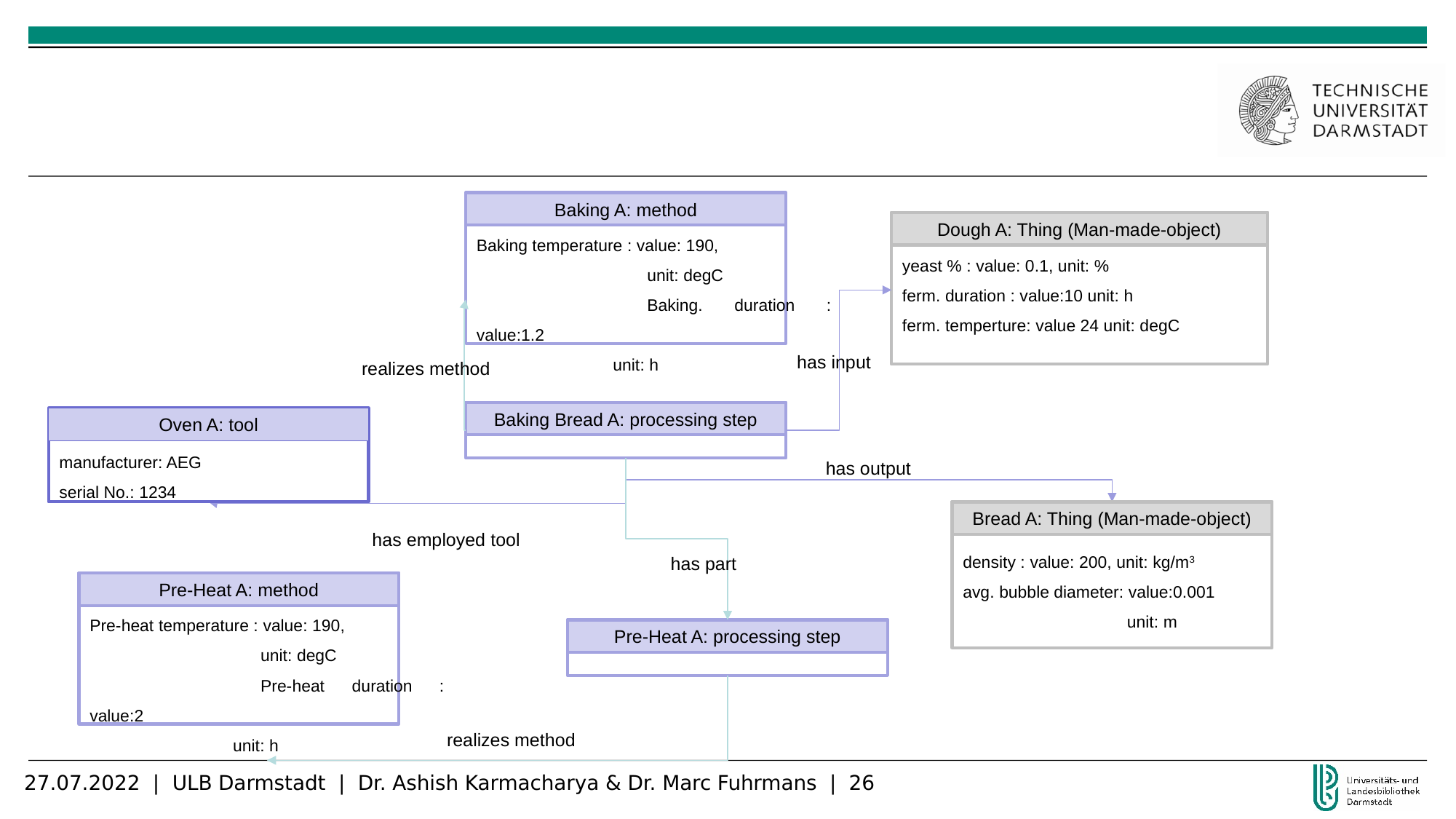

Baking A: method
Baking temperature : value: 190,
unit: degC
Baking. duration : value:1.2
unit: h
Dough A: Thing (Man-made-object)

yeast % : value: 0.1, unit: %
ferm. duration : value:10 unit: h
ferm. temperture: value 24 unit: degC
has input
realizes method
Baking Bread A: processing step

Oven A: tool
manufacturer: AEG
serial No.: 1234
has output
Bread A: Thing (Man-made-object)

has employed tool
density : value: 200, unit: kg/m3
avg. bubble diameter: value:0.001
unit: m
has part

Pre-Heat A: method
Pre-heat temperature : value: 190,
unit: degC
Pre-heat duration : value:2
unit: h
Pre-Heat A: processing step

realizes method